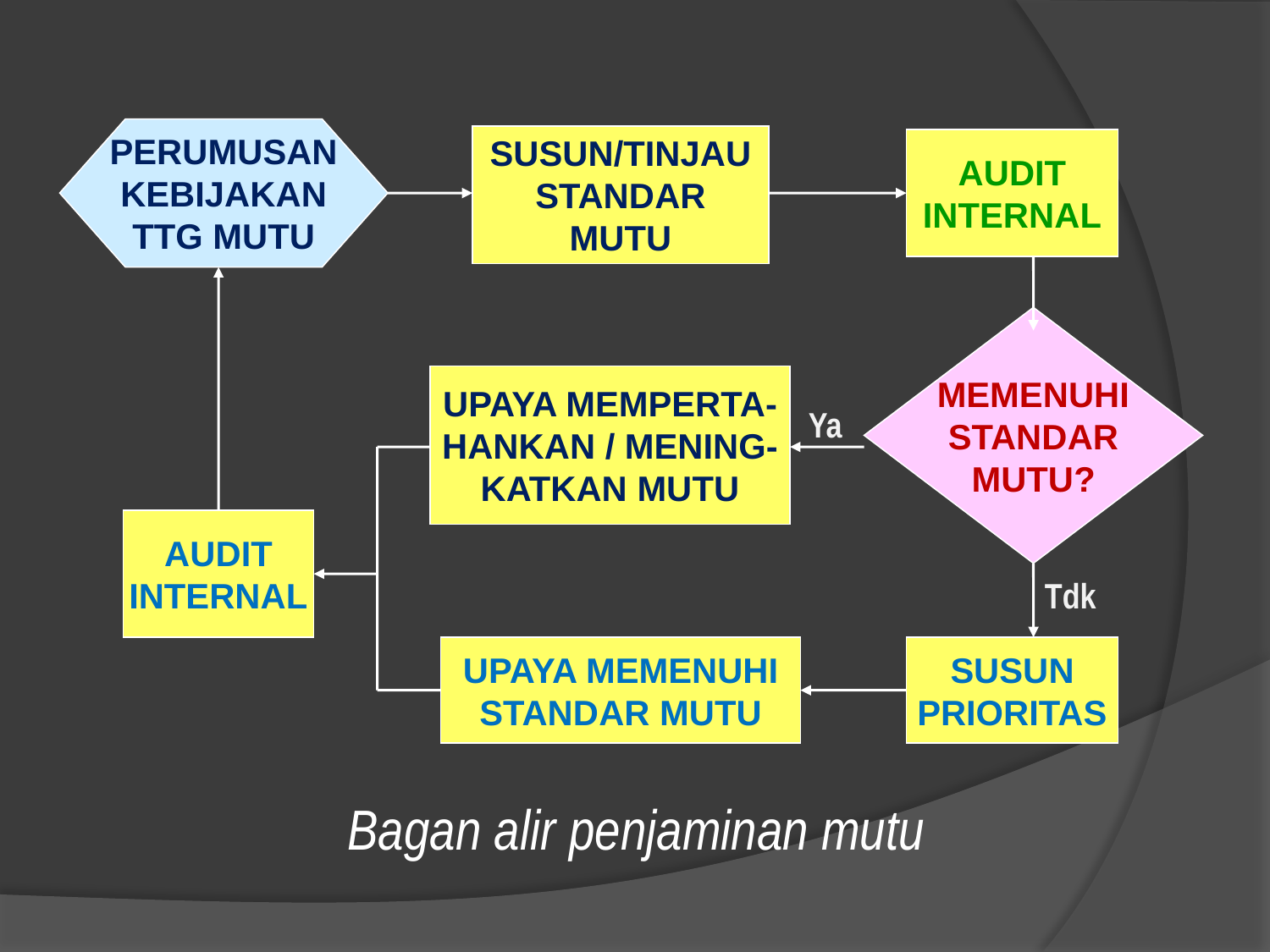

PERUMUSAN
KEBIJAKAN
TTG MUTU
SUSUN/TINJAU
STANDAR
MUTU
AUDIT
INTERNAL

MEMENUHI
STANDAR
MUTU?
UPAYA MEMPERTA-
HANKAN / MENING-
KATKAN MUTU
Ya

AUDIT
INTERNAL

Tdk
UPAYA MEMENUHI
STANDAR MUTU
SUSUN
PRIORITAS

Bagan alir penjaminan mutu